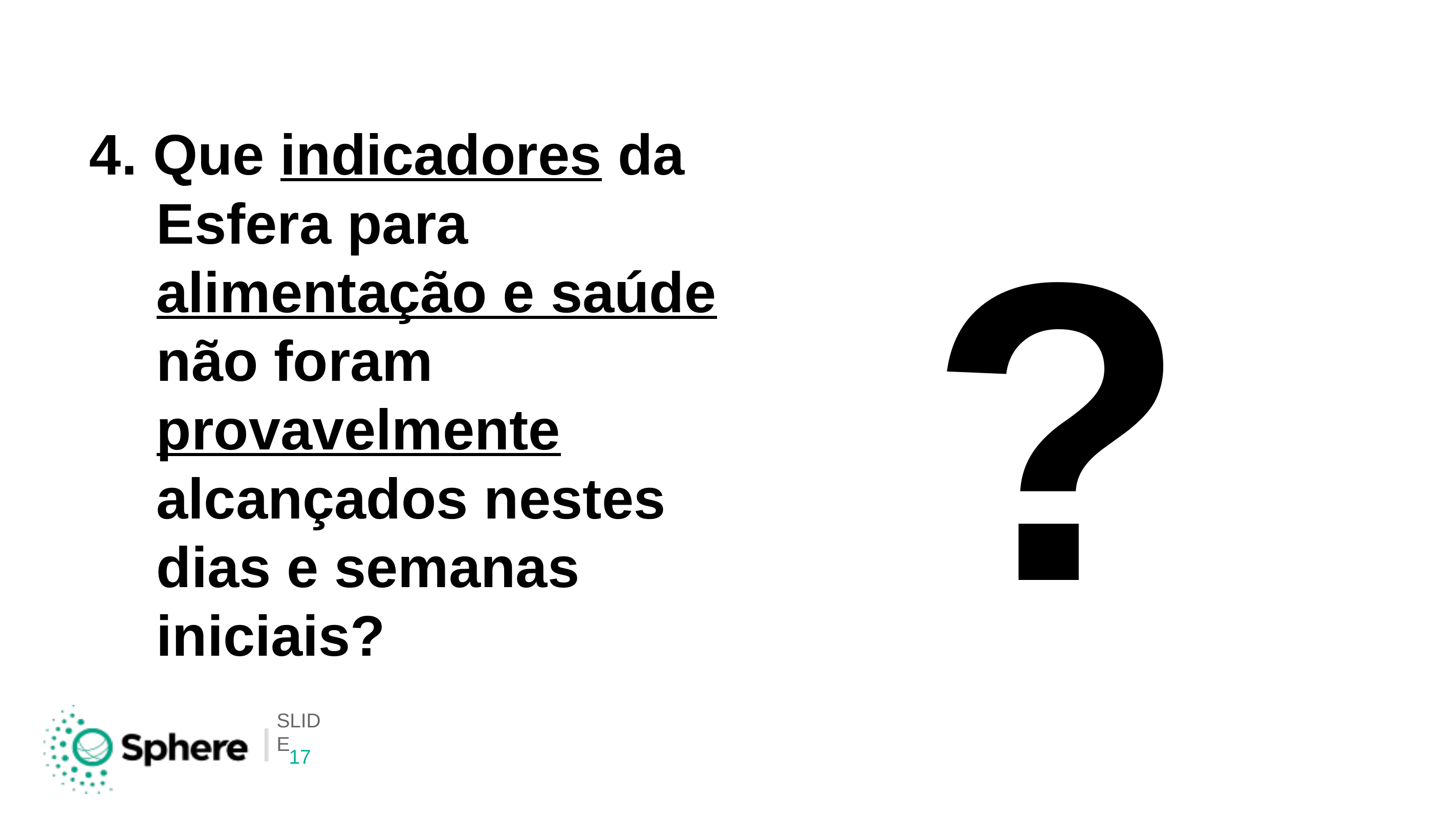

# 4. Que indicadores da Esfera para alimentação e saúde não foram provavelmente alcançados nestes dias e semanas iniciais?
?
17